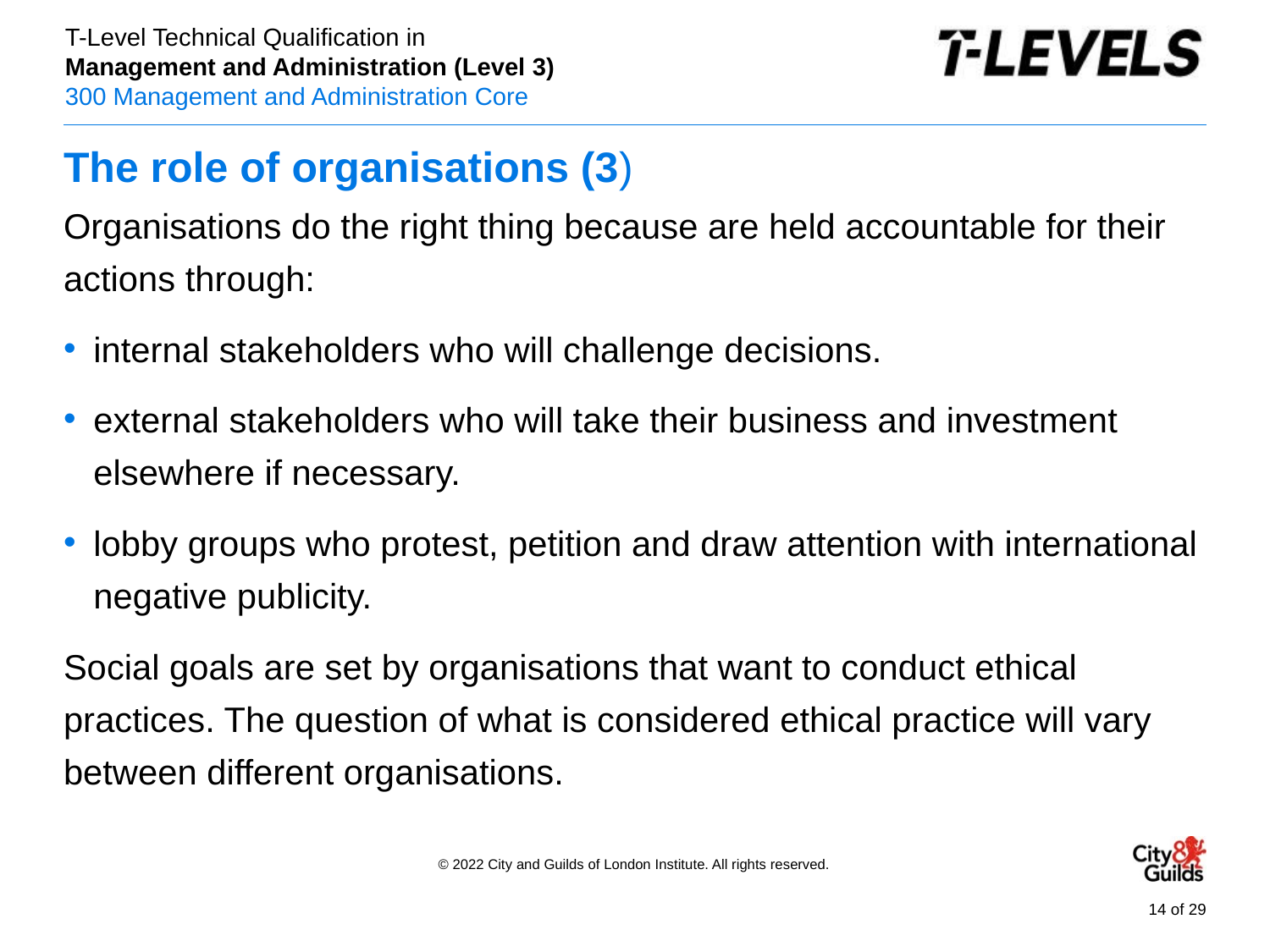

# The role of organisations (3)
Organisations do the right thing because are held accountable for their actions through:
internal stakeholders who will challenge decisions.
external stakeholders who will take their business and investment elsewhere if necessary.
lobby groups who protest, petition and draw attention with international negative publicity.
Social goals are set by organisations that want to conduct ethical practices. The question of what is considered ethical practice will vary between different organisations.